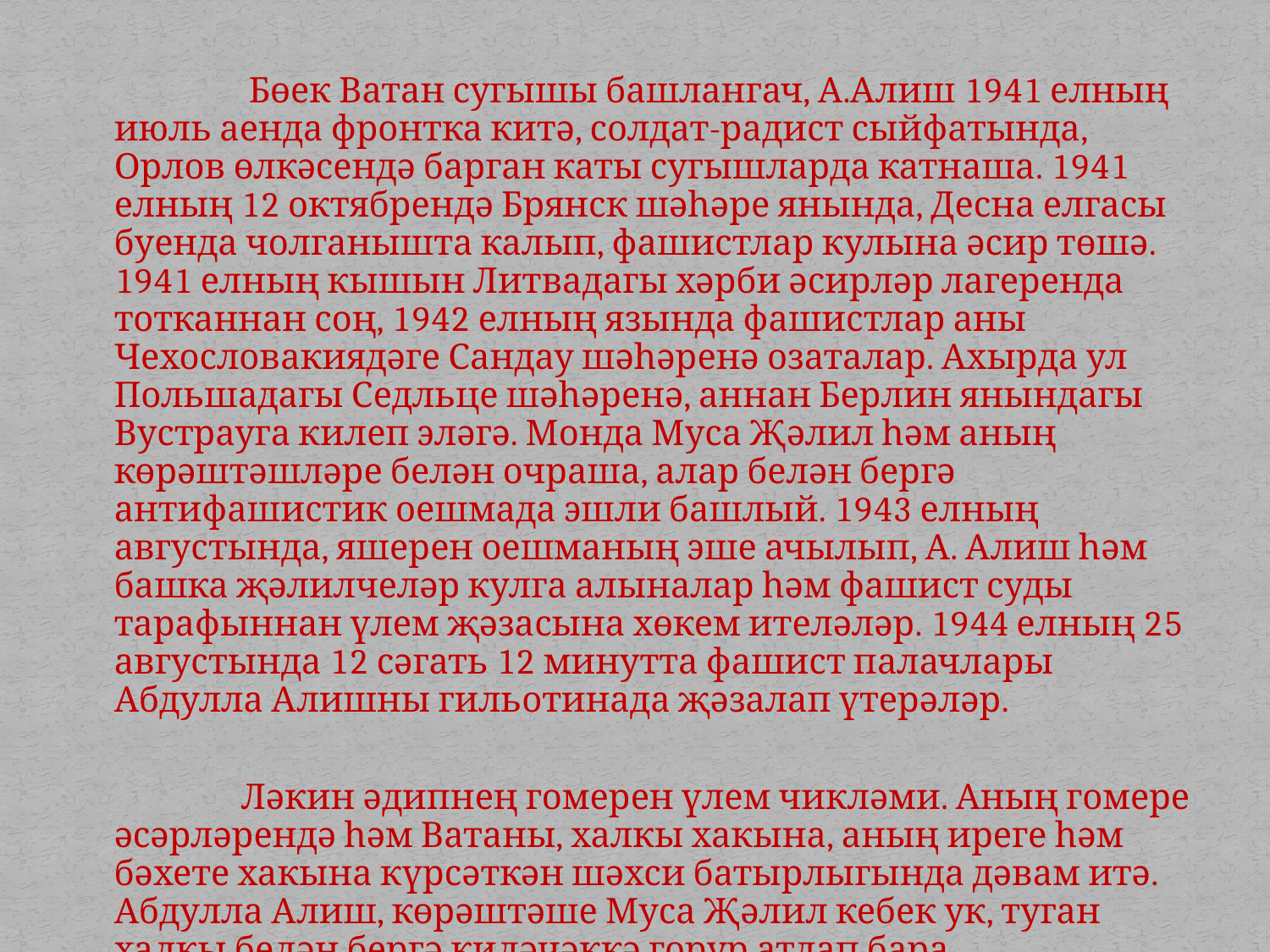

Бөек Ватан сугышы башлангач, А.Алиш 1941 елның июль аенда фронтка китә, солдат-радист сыйфатында, Орлов өлкәсендә барган каты сугышларда катнаша. 1941 елның 12 октябрендә Брянск шәһәре янында, Десна елгасы буенда чолганышта калып, фашистлар кулына әсир төшә. 1941 елның кышын Литвадагы хәрби әсирләр лагеренда тотканнан соң, 1942 елның язында фашистлар аны Чехословакиядәге Сандау шәһәренә озаталар. Ахырда ул Польшадагы Седльце шәһәренә, аннан Берлин янындагы Вустрауга килеп эләгә. Монда Муса Җәлил һәм аның көрәштәшләре белән очраша, алар белән бергә антифашистик оешмада эшли башлый. 1943 елның августында, яшерен оешманың эше ачылып, А. Алиш һәм башка җәлилчеләр кулга алыналар һәм фашист суды тарафыннан үлем җәзасына хөкем ителәләр. 1944 елның 25 августында 12 сәгать 12 минутта фашист палачлары Абдулла Алишны гильотинада җәзалап үтерәләр.

     	Ләкин әдипнең гомерен үлем чикләми. Аның гомере әсәрләрендә һәм Ватаны, халкы хакына, аның иреге һәм бәхете хакына күрсәткән шәхси батырлыгында дәвам итә. Абдулла Алиш, көрәштәше Муса Җәлил кебек ук, туган халкы белән бергә киләчәккә горур атлап бара.